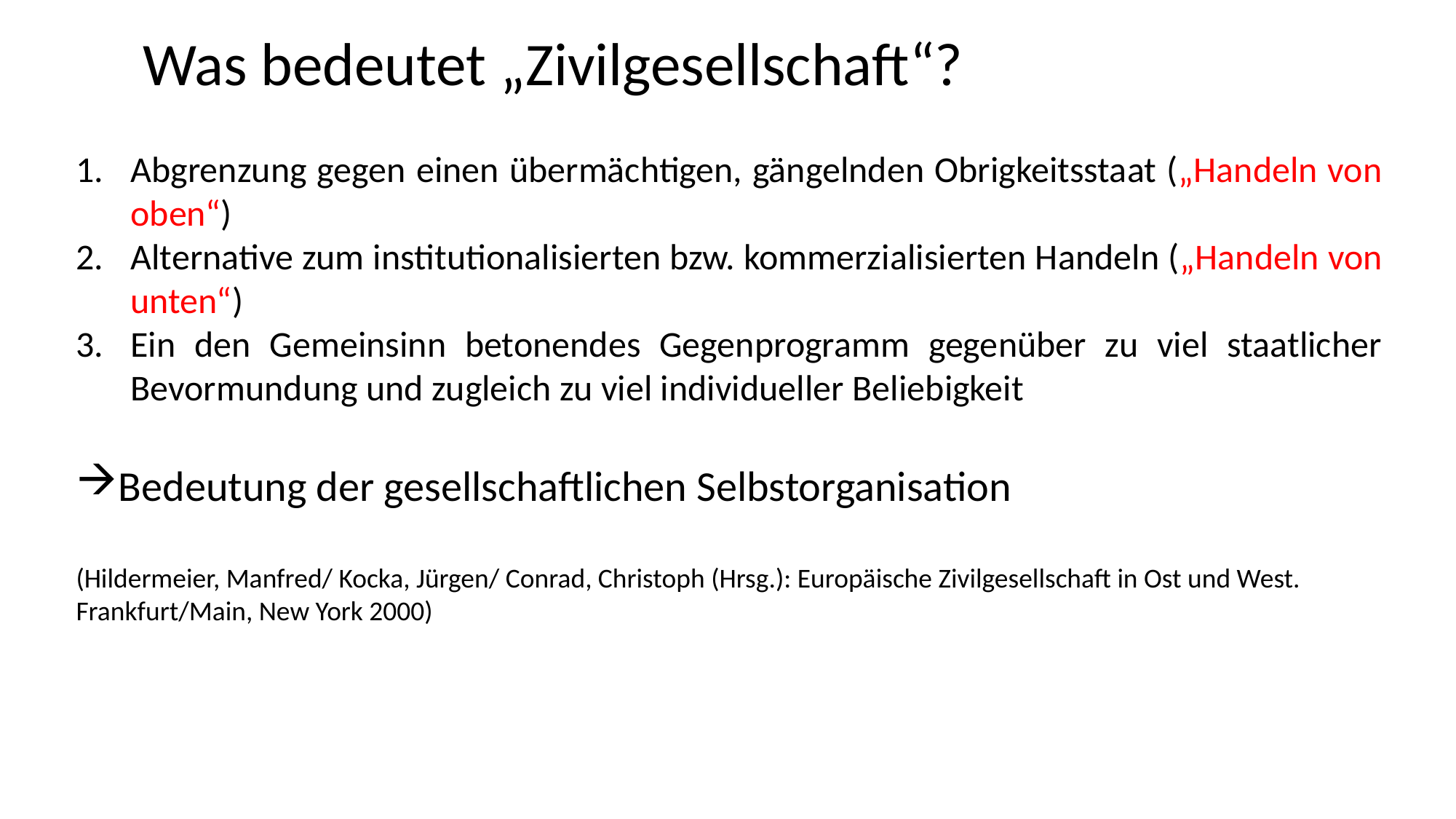

# Was bedeutet „Zivilgesellschaft“?
Abgrenzung gegen einen übermächtigen, gängelnden Obrigkeitsstaat („Handeln von oben“)
Alternative zum institutionalisierten bzw. kommerzialisierten Handeln („Handeln von unten“)
Ein den Gemeinsinn betonendes Gegenprogramm gegenüber zu viel staatlicher Bevormundung und zugleich zu viel individueller Beliebigkeit

Bedeutung der gesellschaftlichen Selbstorganisation

(Hildermeier, Manfred/ Kocka, Jürgen/ Conrad, Christoph (Hrsg.): Europäische Zivilgesellschaft in Ost und West. Frankfurt/Main, New York 2000)